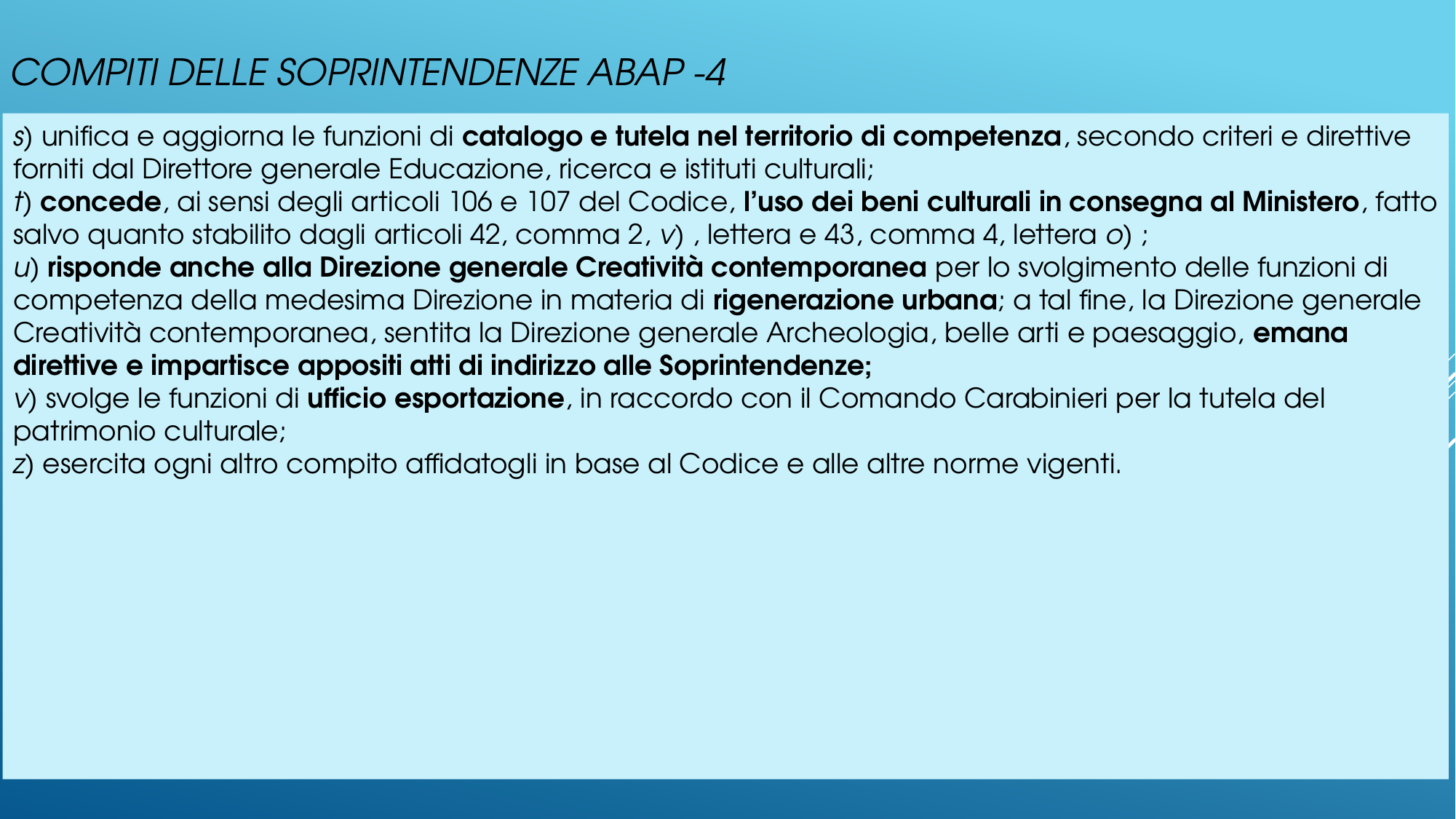

# compiti DELLe SOPRINTENDENZE ABAP -4
s) unifica e aggiorna le funzioni di catalogo e tutela nel territorio di competenza, secondo criteri e direttive forniti dal Direttore generale Educazione, ricerca e istituti culturali;
t) concede, ai sensi degli articoli 106 e 107 del Codice, l’uso dei beni culturali in consegna al Ministero, fatto salvo quanto stabilito dagli articoli 42, comma 2, v) , lettera e 43, comma 4, lettera o) ;
u) risponde anche alla Direzione generale Creatività contemporanea per lo svolgimento delle funzioni di competenza della medesima Direzione in materia di rigenerazione urbana; a tal fine, la Direzione generale Creatività contemporanea, sentita la Direzione generale Archeologia, belle arti e paesaggio, emana direttive e impartisce appositi atti di indirizzo alle Soprintendenze;
v) svolge le funzioni di ufficio esportazione, in raccordo con il Comando Carabinieri per la tutela del patrimonio culturale;
z) esercita ogni altro compito affidatogli in base al Codice e alle altre norme vigenti.